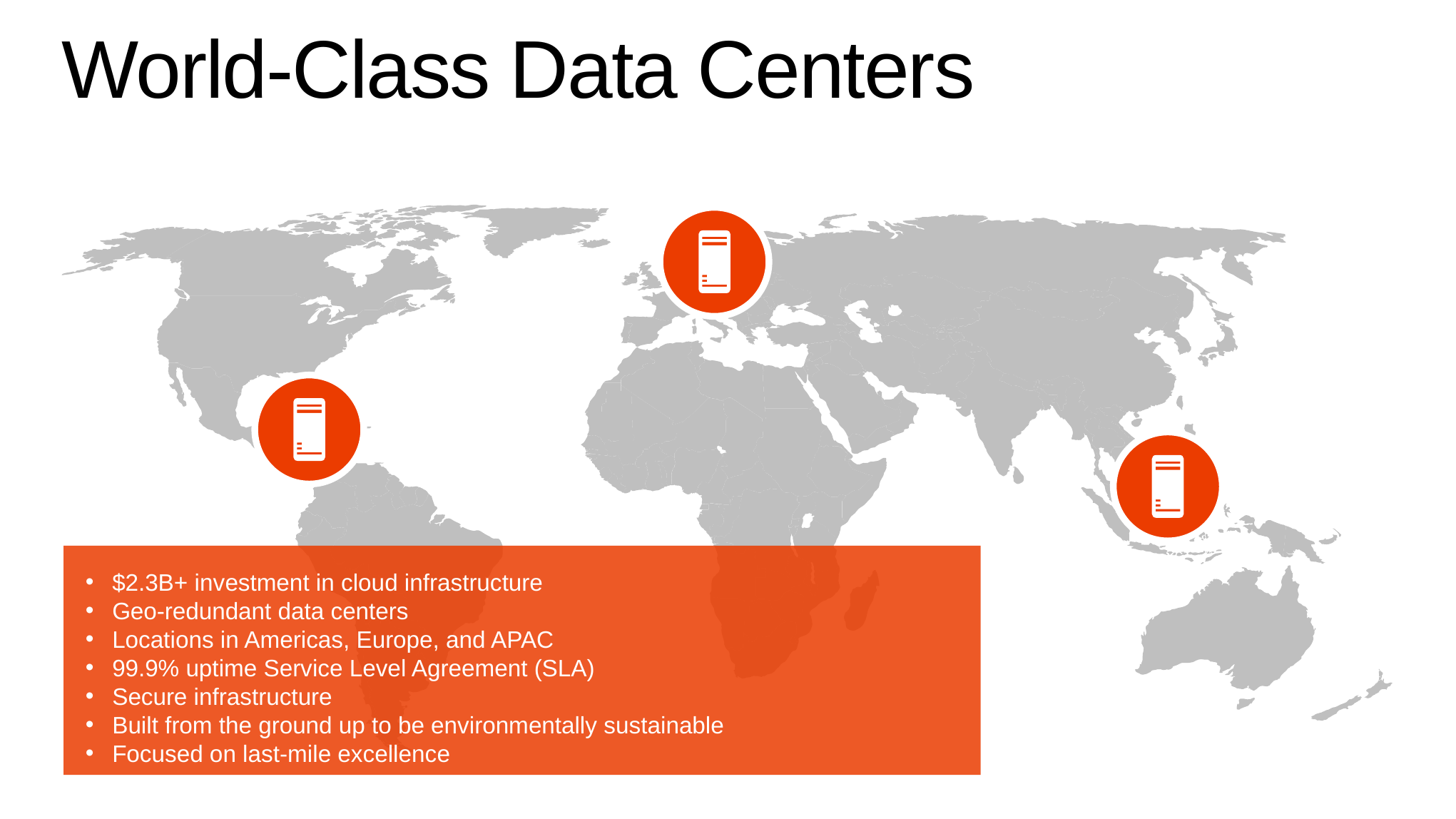

# World-Class Data Centers

$2.3B+ investment in cloud infrastructure
Geo-redundant data centers
Locations in Americas, Europe, and APAC
99.9% uptime Service Level Agreement (SLA)
Secure infrastructure
Built from the ground up to be environmentally sustainable
Focused on last-mile excellence